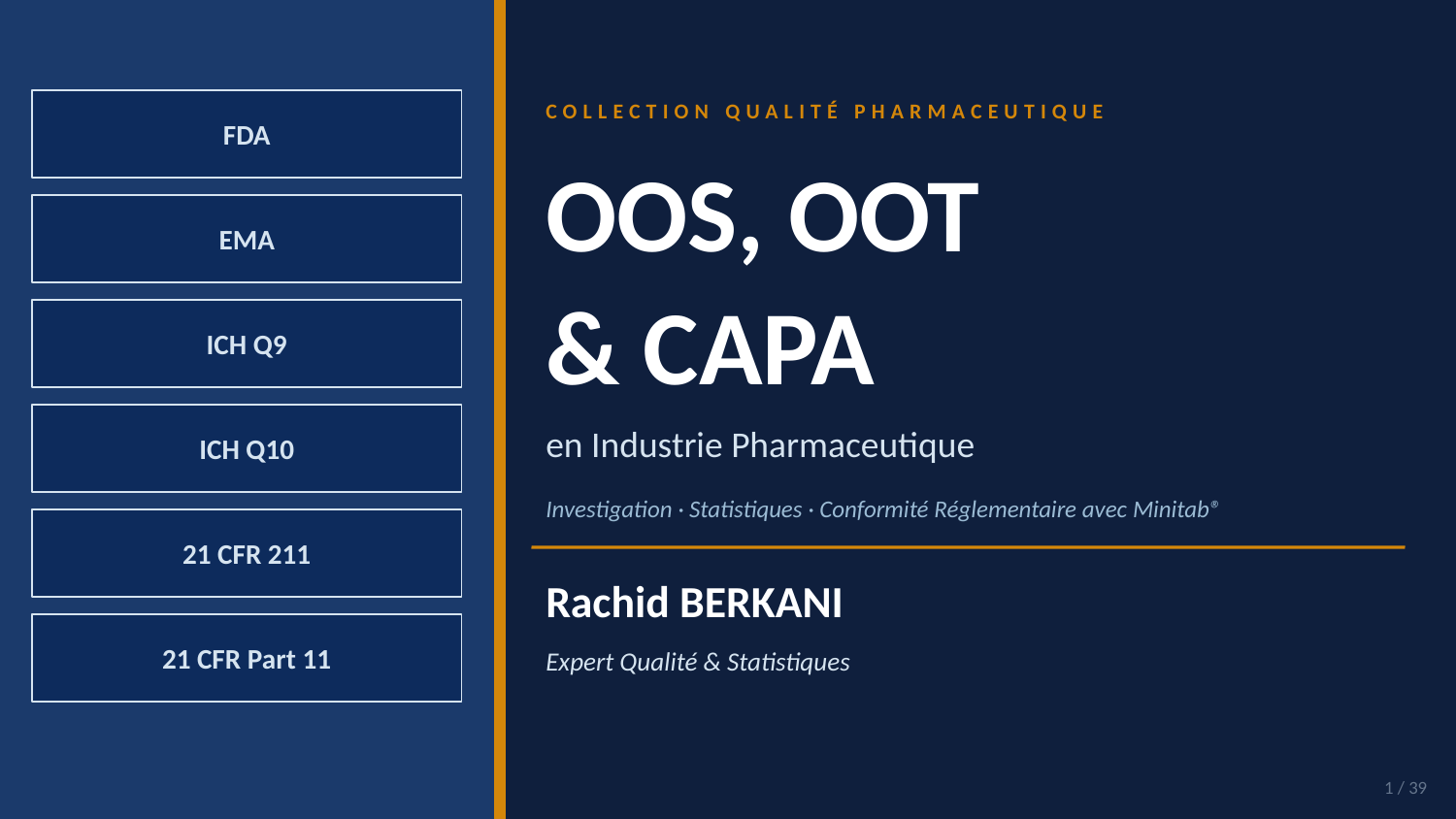

COLLECTION QUALITÉ PHARMACEUTIQUE

FDA
OOS, OOT
& CAPA

EMA

ICH Q9

ICH Q10
en Industrie Pharmaceutique
Investigation · Statistiques · Conformité Réglementaire avec Minitab®

21 CFR 211

Rachid BERKANI

21 CFR Part 11
Expert Qualité & Statistiques
1 / 39